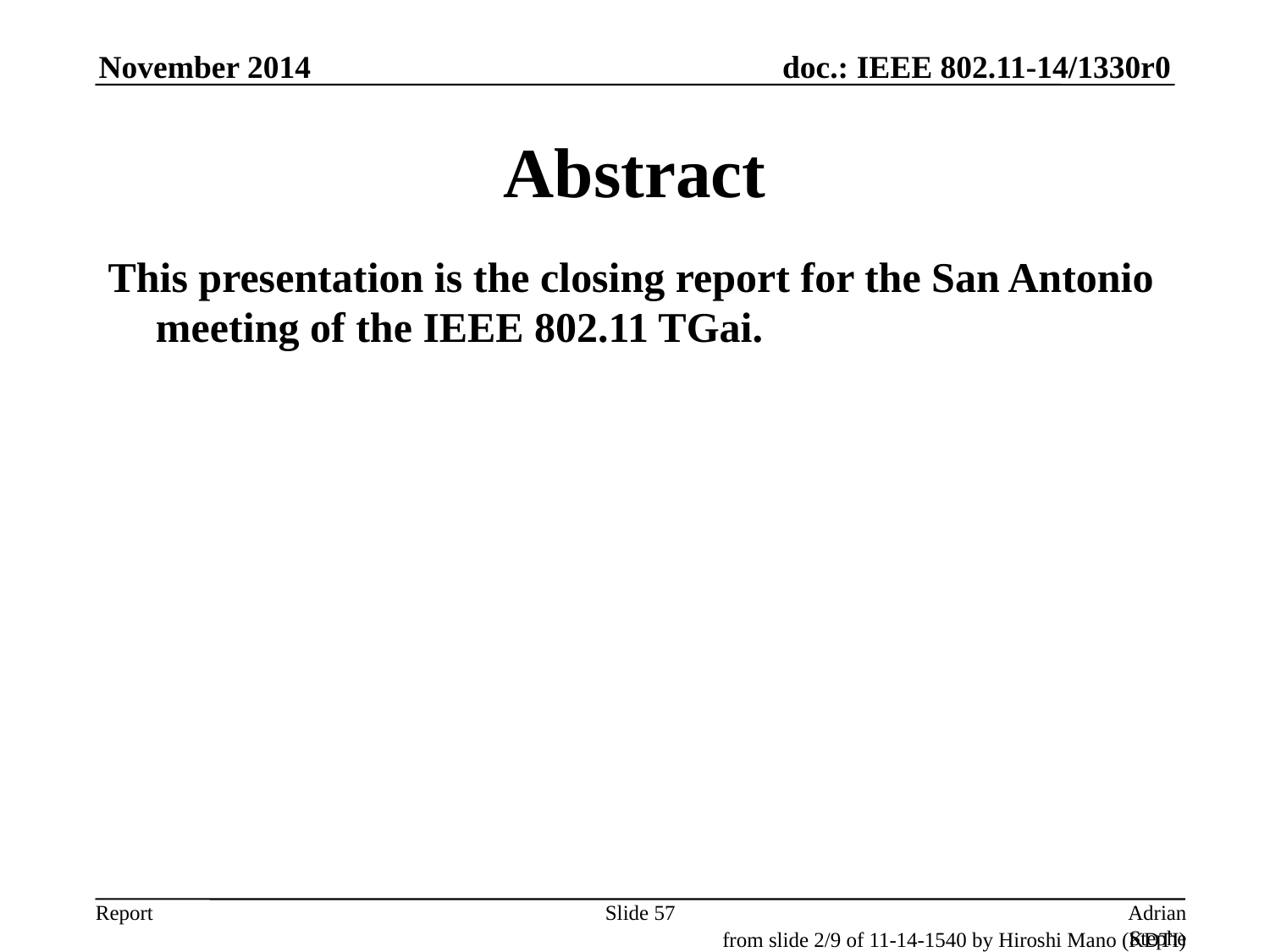

November 2014
# Abstract
This presentation is the closing report for the San Antonio meeting of the IEEE 802.11 TGai.
Slide 57
Adrian Stephens, Intel Corporation
from slide 2/9 of 11-14-1540 by Hiroshi Mano (KDTI)